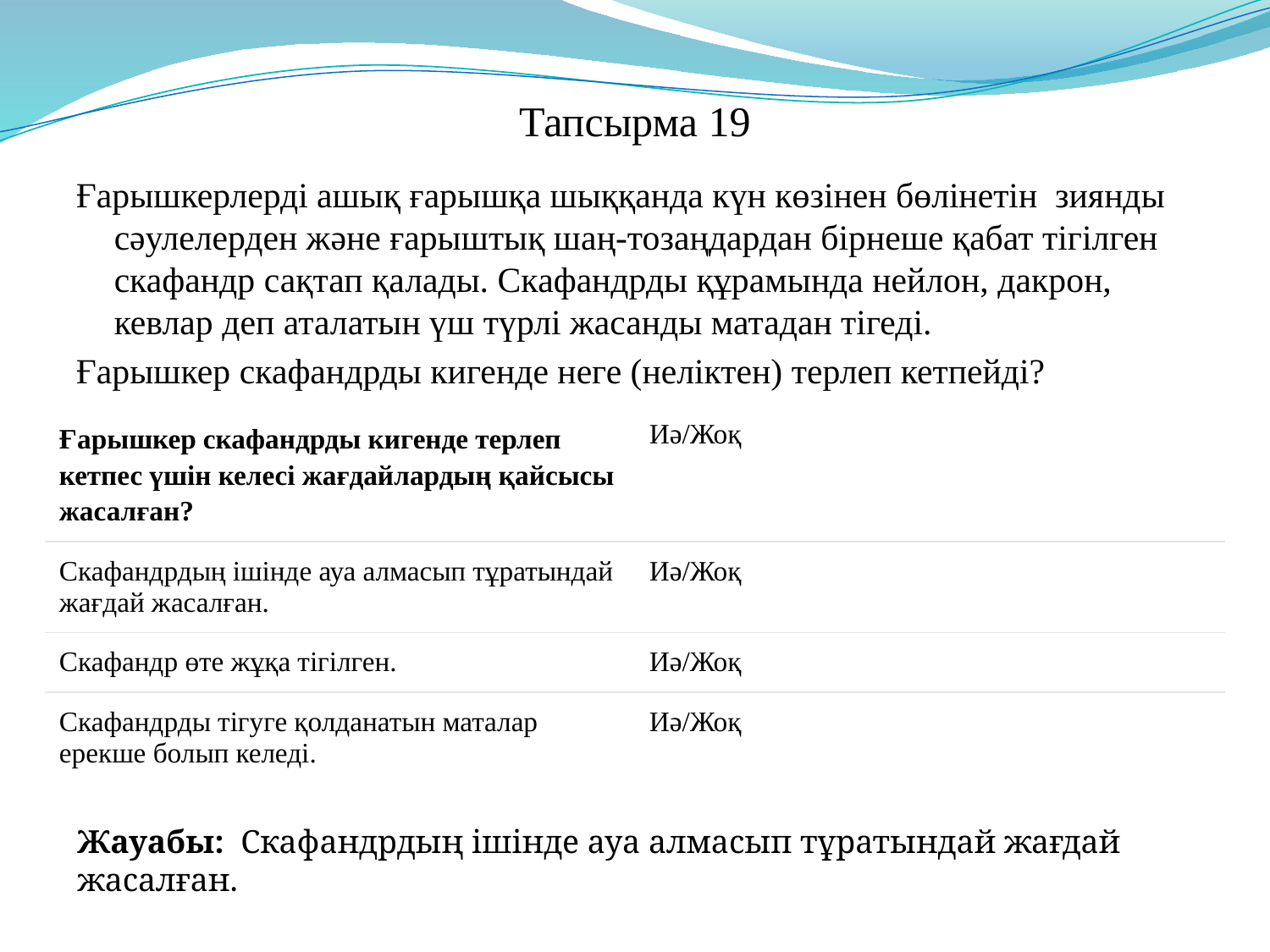

# Тапсырма 19
Ғарышкерлерді ашық ғарышқа шыққанда күн көзінен бөлінетін  зиянды сәулелерден және ғарыштық шаң-тозаңдардан бірнеше қабат тігілген скафандр сақтап қалады. Скафандрды құрамында нейлон, дакрон, кевлар деп аталатын үш түрлі жасанды матадан тігеді.
Ғарышкер скафандрды кигенде неге (неліктен) терлеп кетпейді?

| Ғарышкер скафандрды кигенде терлеп кетпес үшін келесі жағдайлардың қайсысы жасалған? | Иә/Жоқ |
| --- | --- |
| Скафандрдың ішінде ауа алмасып тұратындай жағдай жасалған. | Иә/Жоқ |
| Скафандр өте жұқа тігілген. | Иә/Жоқ |
| Скафандрды тігуге қолданатын маталар ерекше болып келеді. | Иә/Жоқ |
Жауабы:  Скафандрдың ішінде ауа алмасып тұратындай жағдай жасалған.